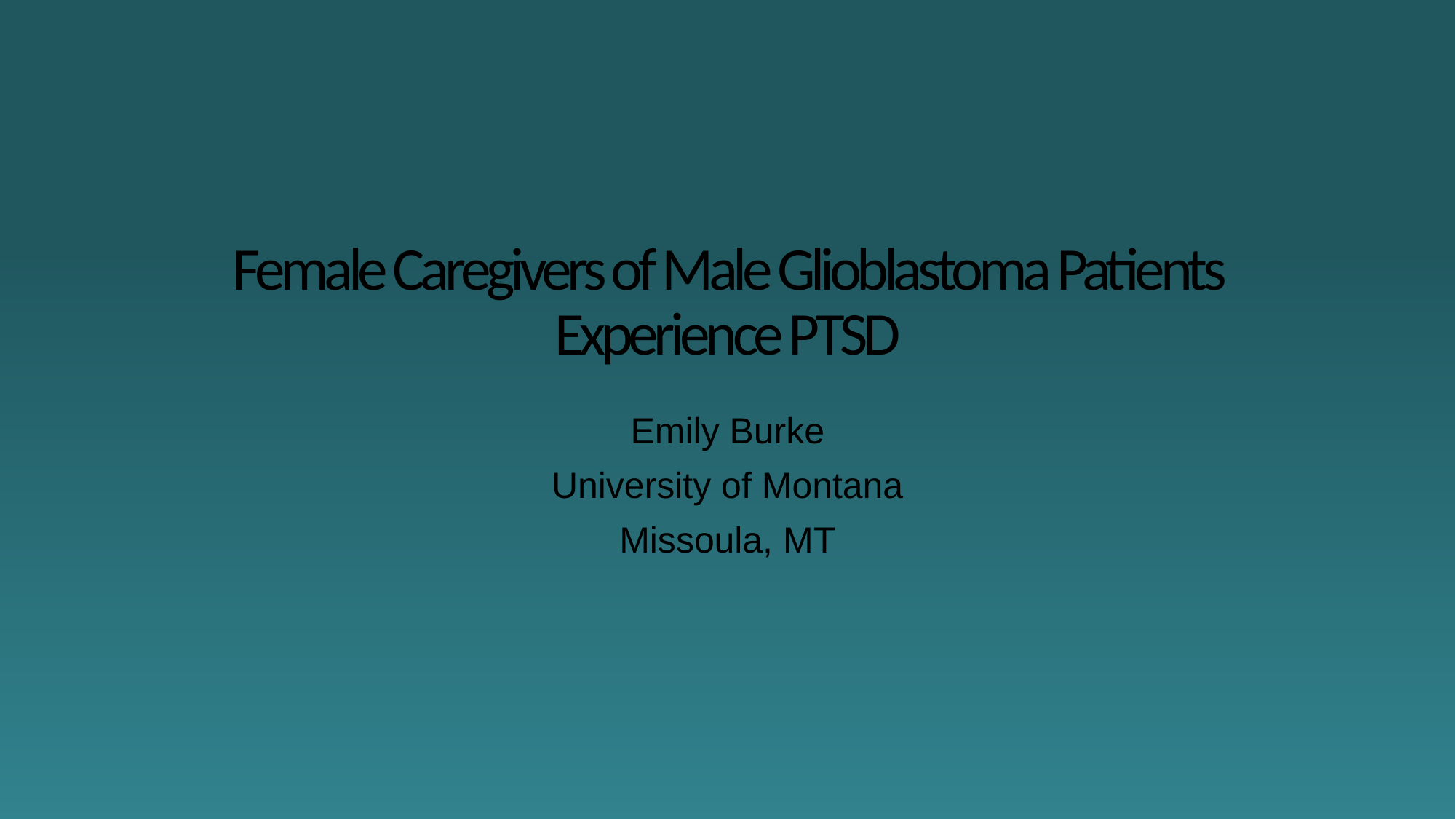

# Female Caregivers of Male Glioblastoma Patients Experience PTSD
Emily Burke
University of Montana
Missoula, MT